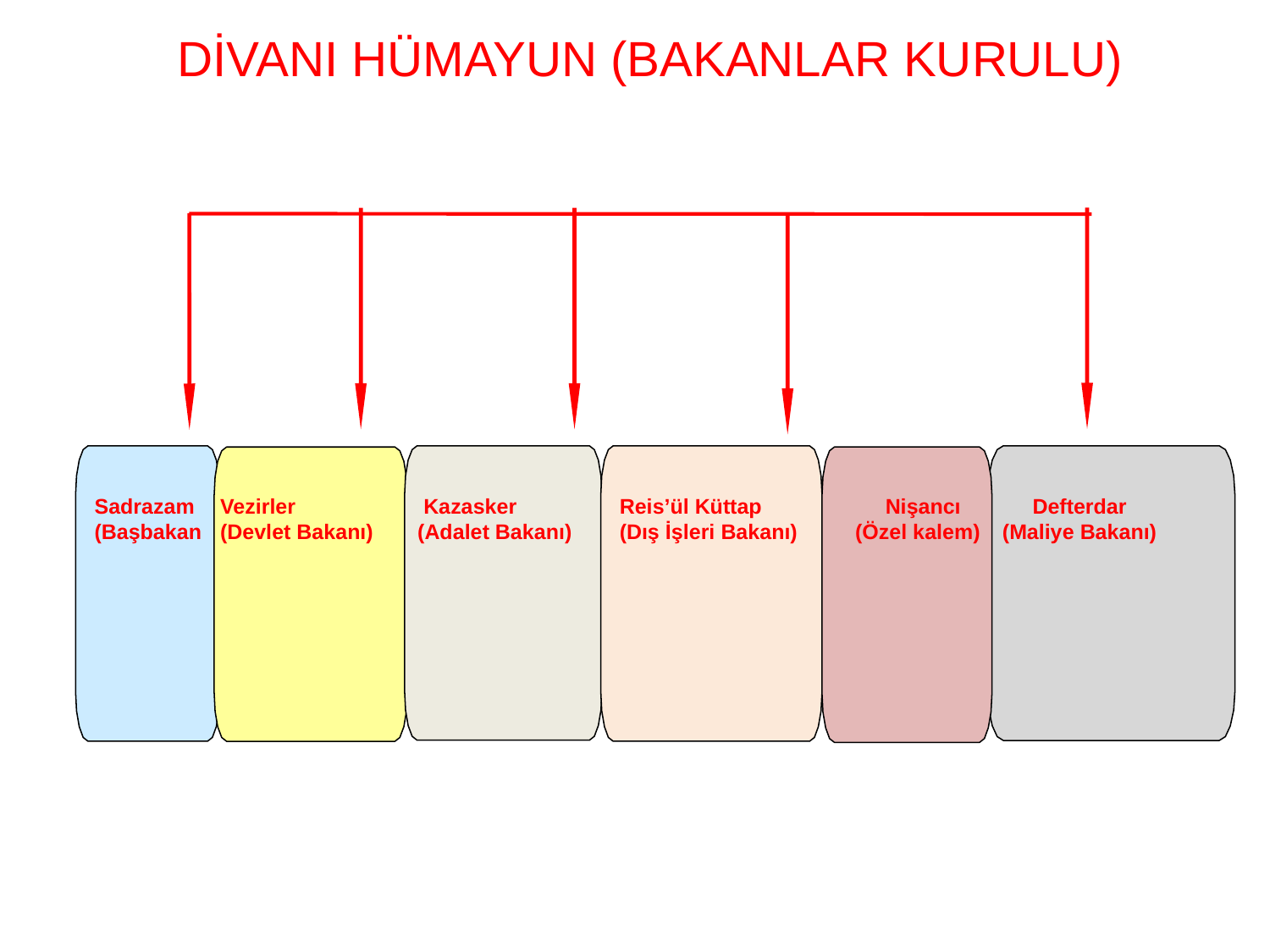

DİVANI HÜMAYUN (BAKANLAR KURULU)

Sadrazam	Vezirler	     Kazasker	        Reis’ül Küttap
(Başbakan	(Devlet Bakanı)	    (Adalet Bakanı)	        (Dış İşleri Bakanı)
Nişancı	Defterdar
(Özel kalem)	(Maliye Bakanı)